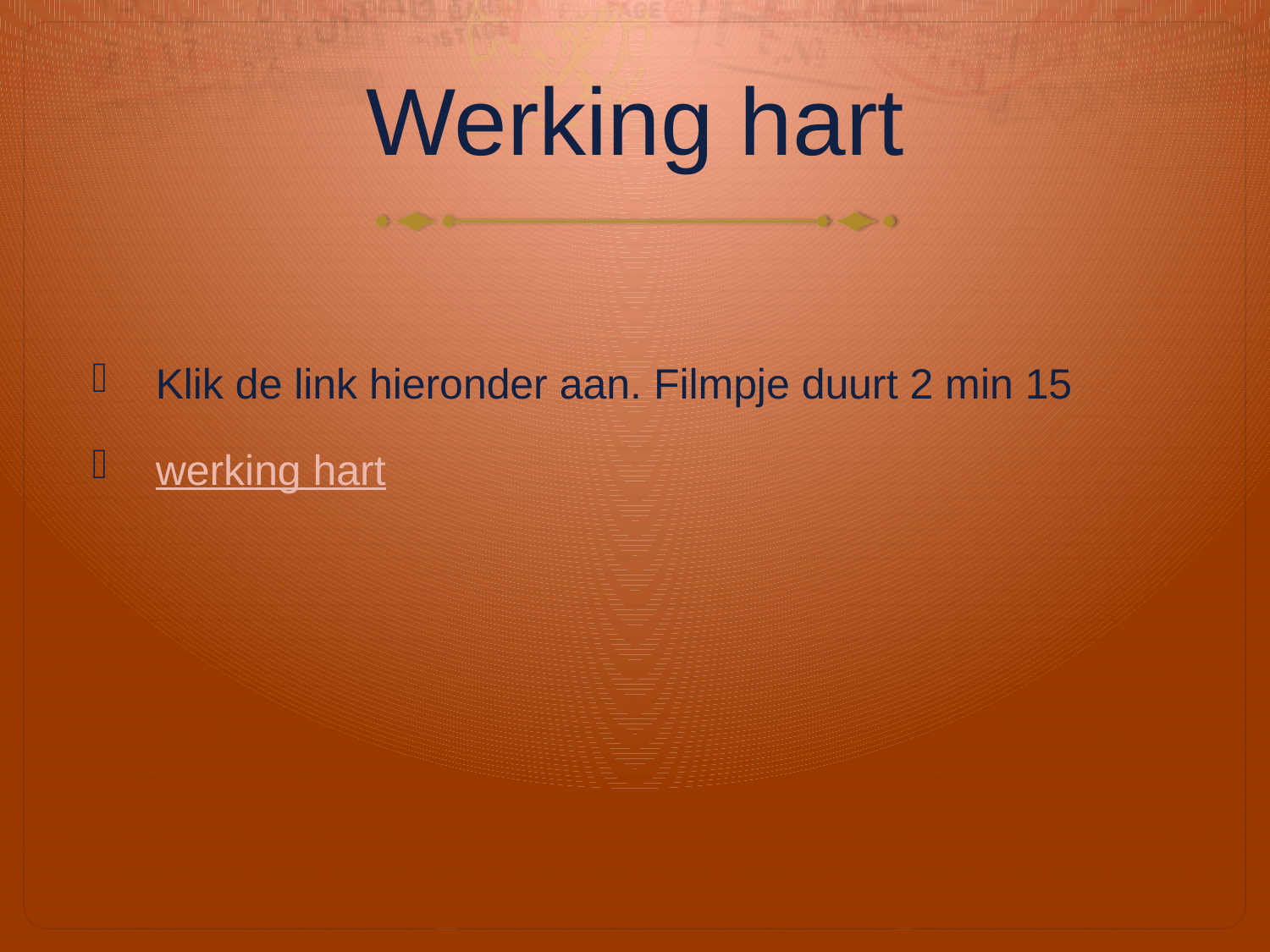

# Werking hart

Klik de link hieronder aan. Filmpje duurt 2 min 15
werking hart